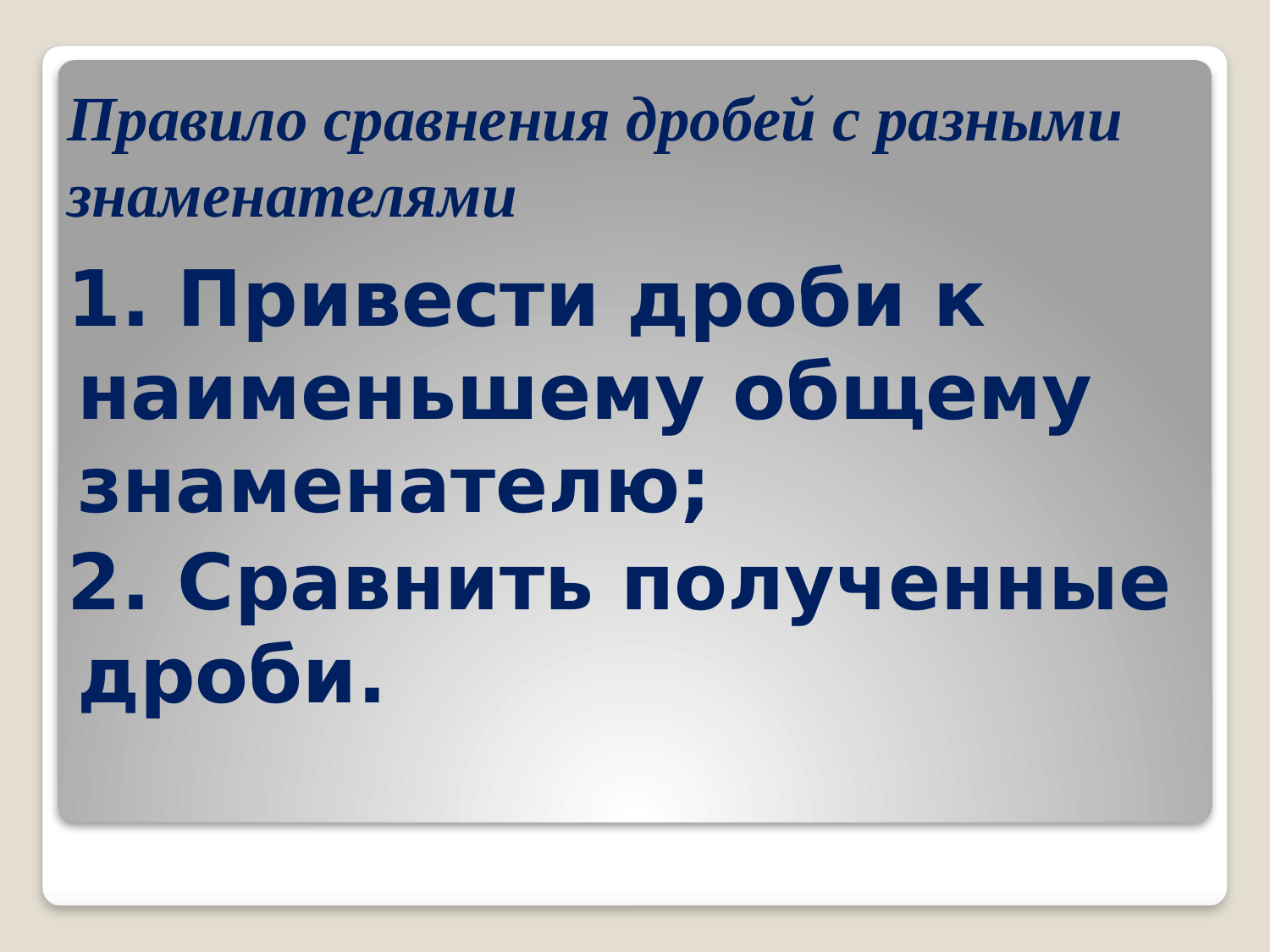

# Правило сравнения дробей с разными знаменателями
 1. Привести дроби к наименьшему общему знаменателю;
 2. Сравнить полученные дроби.